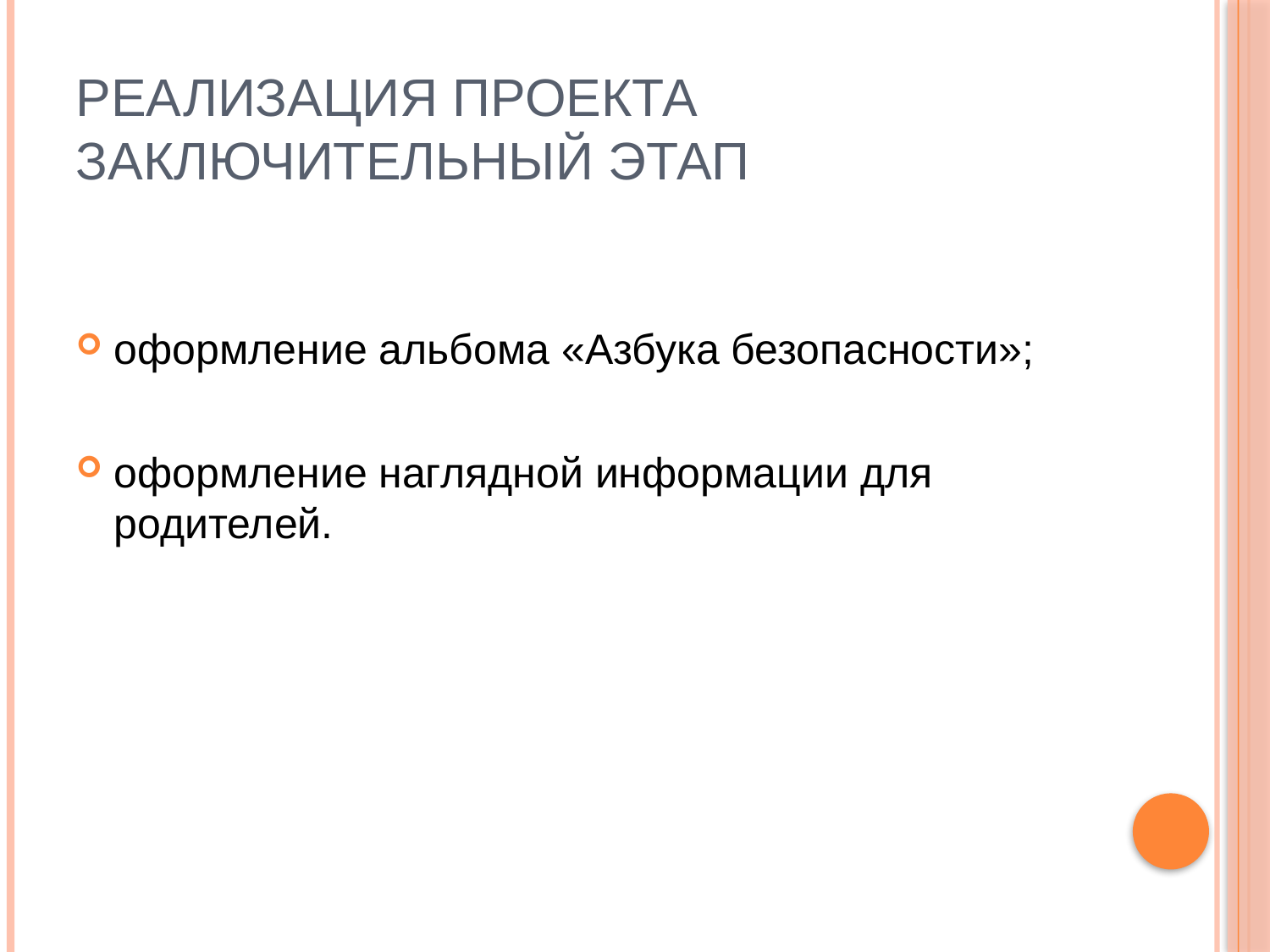

# Реализация проекта Заключительный этап
оформление альбома «Азбука безопасности»;

оформление наглядной информации для родителей.